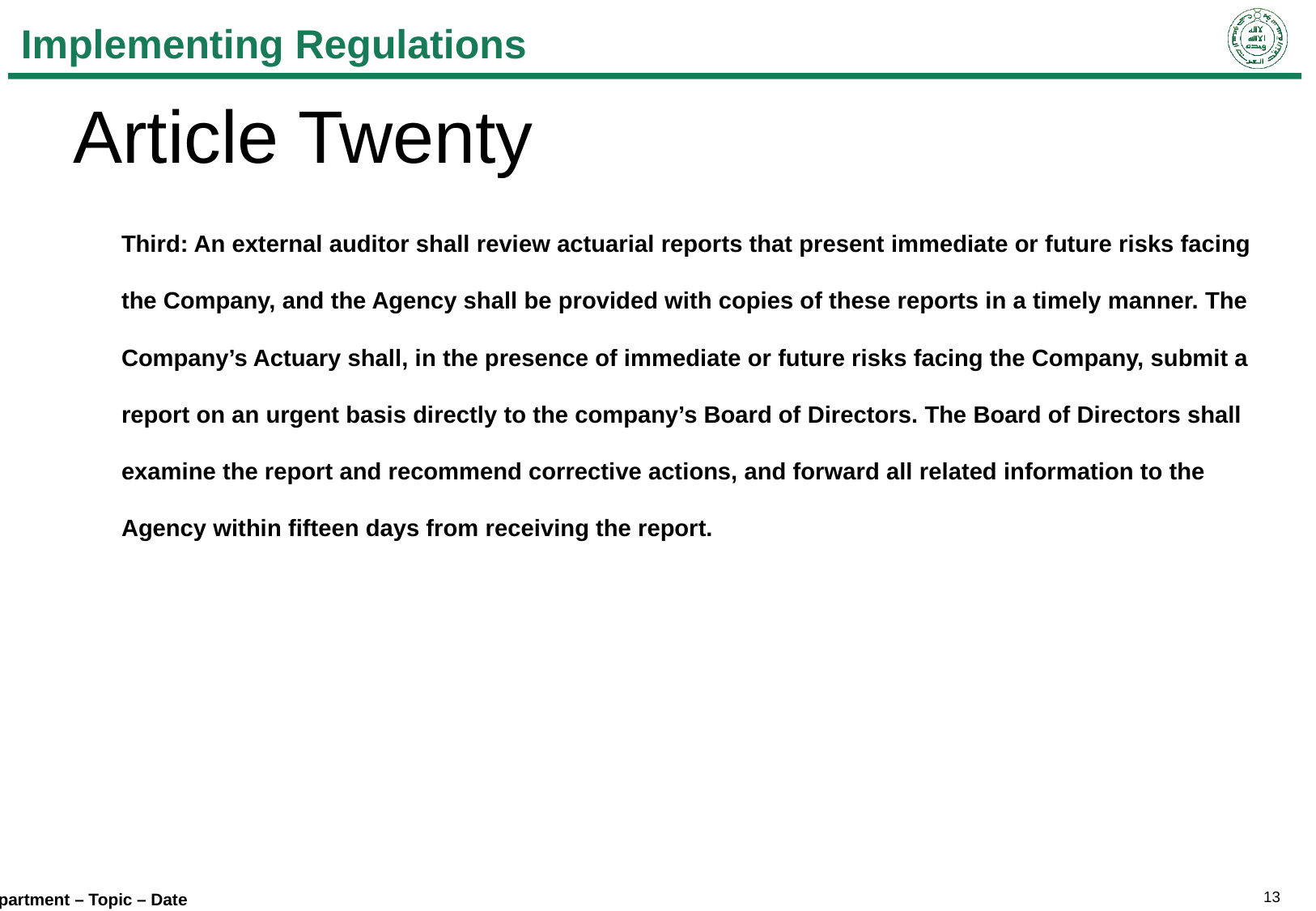

# Implementing Regulations
Article Twenty
Third: An external auditor shall review actuarial reports that present immediate or future risks facing the Company, and the Agency shall be provided with copies of these reports in a timely manner. The Company’s Actuary shall, in the presence of immediate or future risks facing the Company, submit a report on an urgent basis directly to the company’s Board of Directors. The Board of Directors shall examine the report and recommend corrective actions, and forward all related information to the Agency within fifteen days from receiving the report.